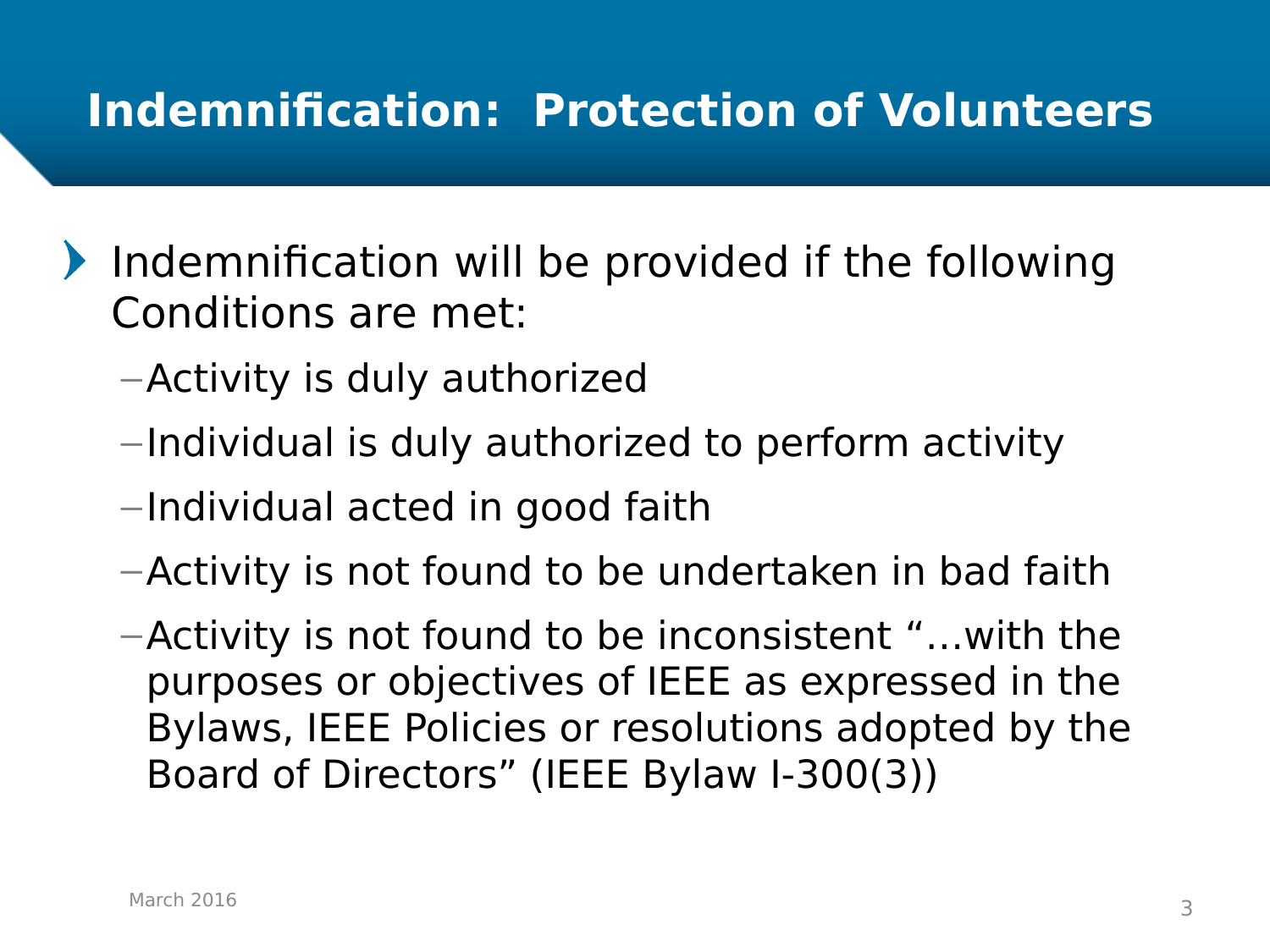

# Indemnification:  Protection of Volunteers
Indemnification will be provided if the following Conditions are met:
Activity is duly authorized
Individual is duly authorized to perform activity
Individual acted in good faith
Activity is not found to be undertaken in bad faith
Activity is not found to be inconsistent “…with the purposes or objectives of IEEE as expressed in the Bylaws, IEEE Policies or resolutions adopted by the Board of Directors” (IEEE Bylaw I-300(3))

March 2016

3